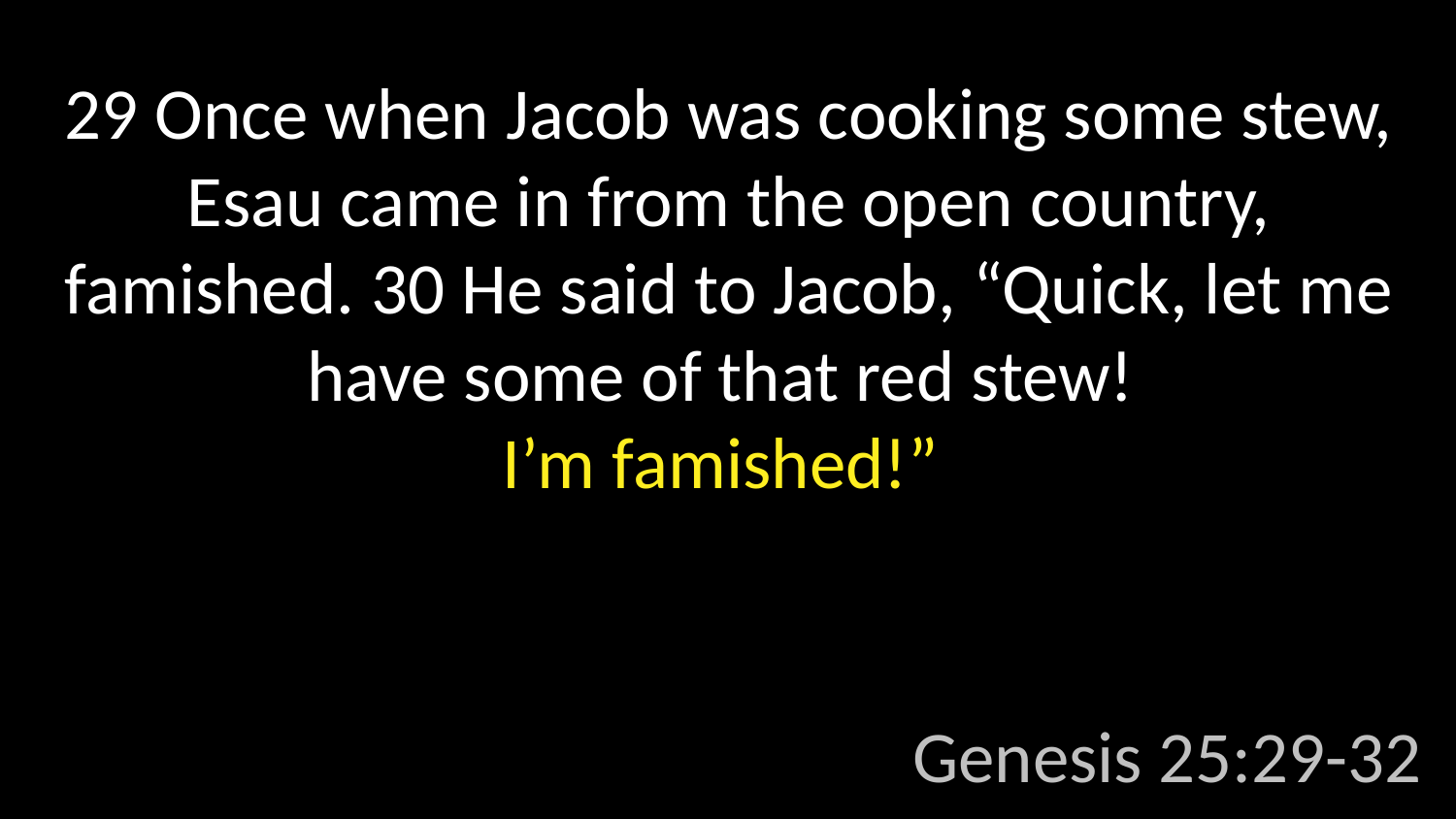

29 Once when Jacob was cooking some stew, Esau came in from the open country, famished. 30 He said to Jacob, “Quick, let me have some of that red stew!
I’m famished!”
Genesis 25:29-32